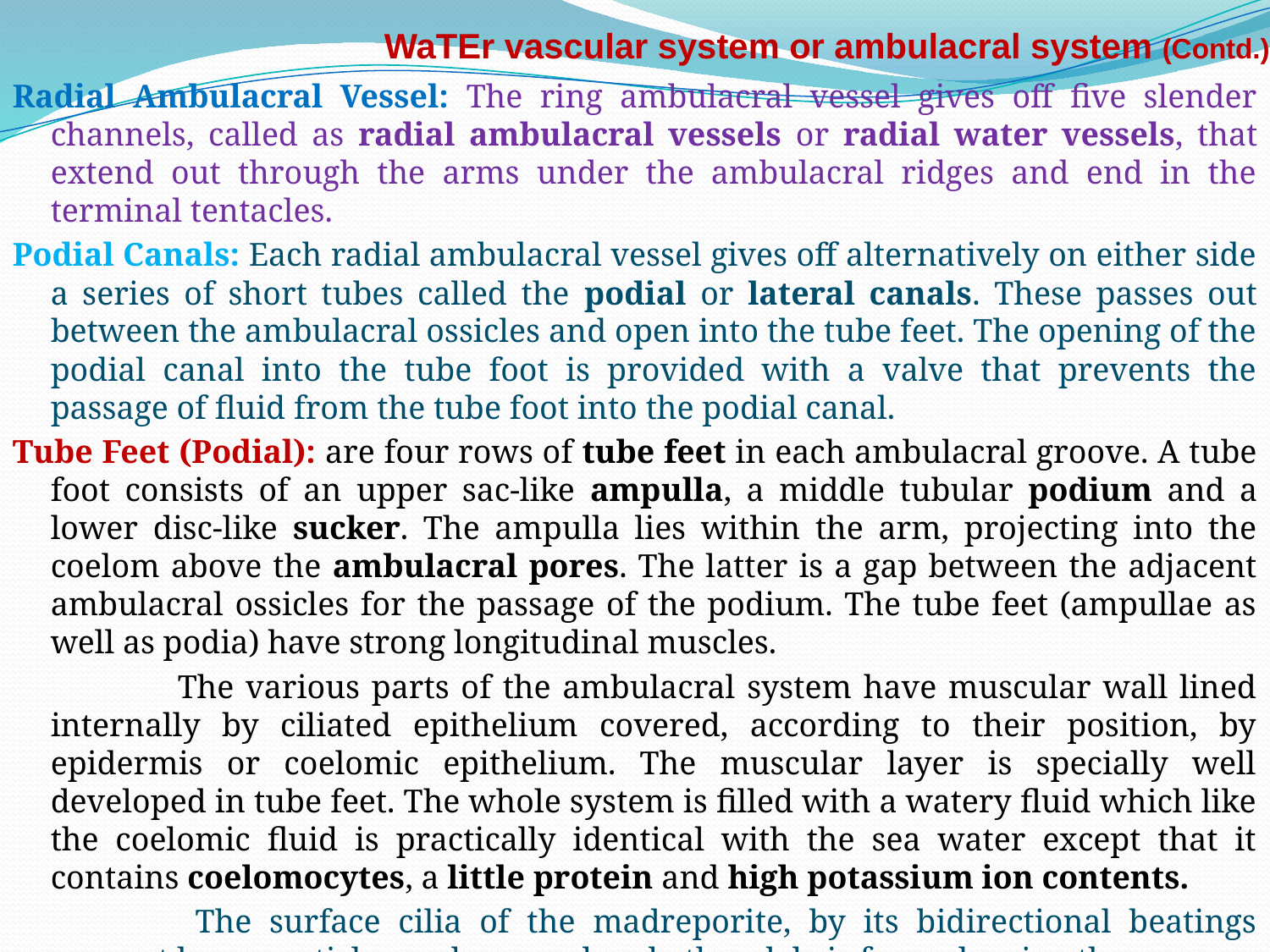

# WaTEr vascular system or ambulacral system (Contd.)
Radial Ambulacral Vessel: The ring ambulacral vessel gives off five slender channels, called as radial ambulacral vessels or radial water vessels, that extend out through the arms under the ambulacral ridges and end in the terminal tentacles.
Podial Canals: Each radial ambulacral vessel gives off alternatively on either side a series of short tubes called the podial or lateral canals. These passes out between the ambulacral ossicles and open into the tube feet. The opening of the podial canal into the tube foot is provided with a valve that prevents the passage of fluid from the tube foot into the podial canal.
Tube Feet (Podial): are four rows of tube feet in each ambulacral groove. A tube foot consists of an upper sac-like ampulla, a middle tubular podium and a lower disc-like sucker. The ampulla lies within the arm, projecting into the coelom above the ambulacral pores. The latter is a gap between the adjacent ambulacral ossicles for the passage of the podium. The tube feet (ampullae as well as podia) have strong longitudinal muscles.
		The various parts of the ambulacral system have muscular wall lined internally by ciliated epithelium covered, according to their position, by epidermis or coelomic epithelium. The muscular layer is specially well developed in tube feet. The whole system is filled with a watery fluid which like the coelomic fluid is practically identical with the sea water except that it contains coelomocytes, a little protein and high potassium ion contents.
		 The surface cilia of the madreporite, by its bidirectional beatings prevent large particles such as sand and other debris from clogging the pores.